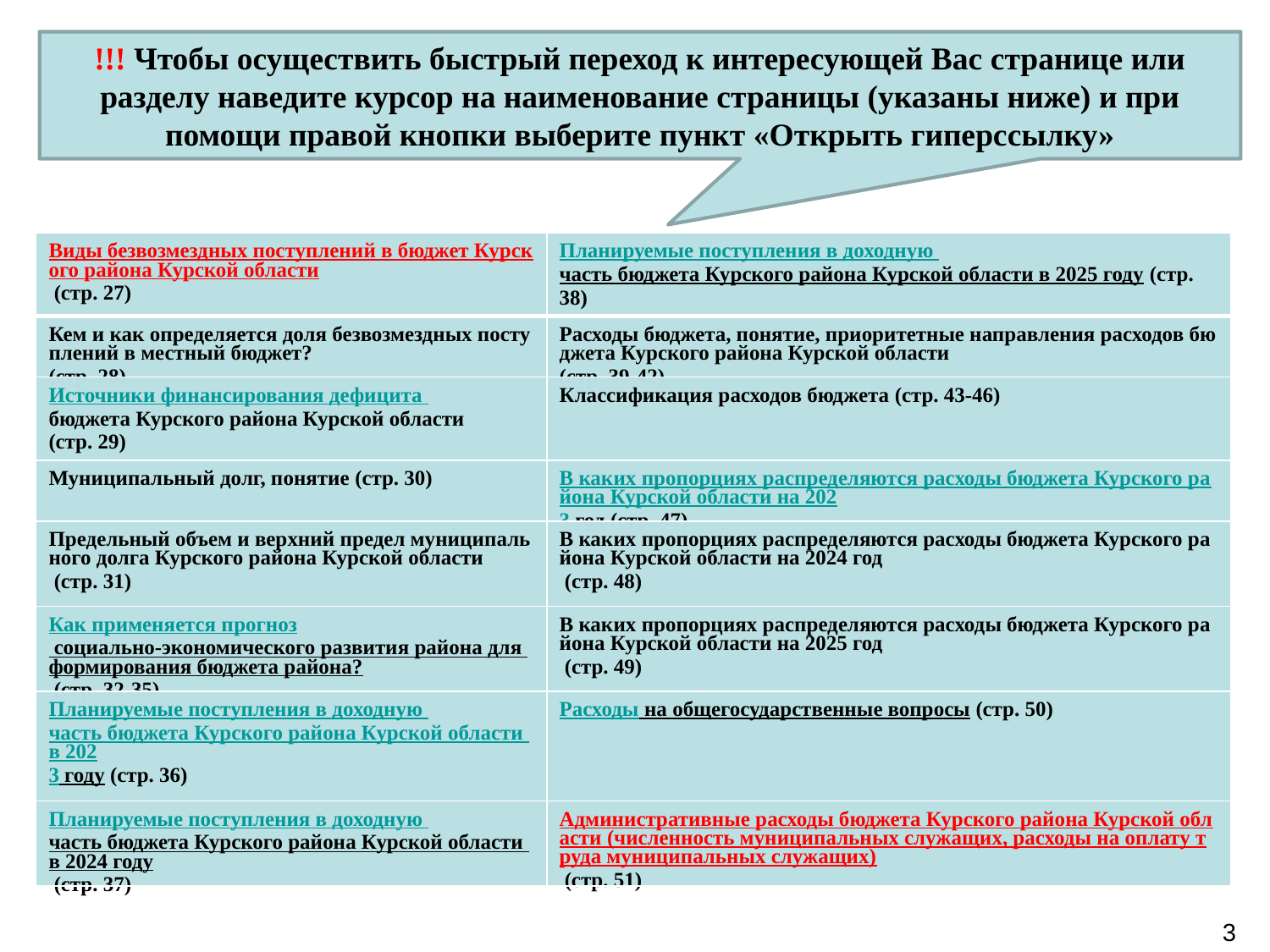

!!! Чтобы осуществить быстрый переход к интересующей Вас странице или разделу наведите курсор на наименование страницы (указаны ниже) и при помощи правой кнопки выберите пункт «Открыть гиперссылку»
| Виды безвозмездных поступлений в бюджет Курского района Курской области (стр. 27) | Планируемые поступления в доходную часть бюджета Курского района Курской области в 2025 году (стр. 38) |
| --- | --- |
| Кем и как определяется доля безвозмездных поступлений в местный бюджет? (стр. 28) | Расходы бюджета, понятие, приоритетные направления расходов бюджета Курского района Курской области (стр. 39-42) |
| Источники финансирования дефицита бюджета Курского района Курской области (стр. 29) | Классификация расходов бюджета (стр. 43-46) |
| Муниципальный долг, понятие (стр. 30) | В каких пропорциях распределяются расходы бюджета Курского района Курской области на 2023 год (стр. 47) |
| Предельный объем и верхний предел муниципального долга Курского района Курской области (стр. 31) | В каких пропорциях распределяются расходы бюджета Курского района Курской области на 2024 год (стр. 48) |
| Как применяется прогноз социально-экономического развития района для формирования бюджета района? (стр. 32-35) | В каких пропорциях распределяются расходы бюджета Курского района Курской области на 2025 год (стр. 49) |
| Планируемые поступления в доходную часть бюджета Курского района Курской области в 2023 году (стр. 36) | Расходы на общегосударственные вопросы (стр. 50) |
| Планируемые поступления в доходную часть бюджета Курского района Курской области в 2024 году (стр. 37) | Административные расходы бюджета Курского района Курской области (численность муниципальных служащих, расходы на оплату труда муниципальных служащих) (стр. 51) |
3